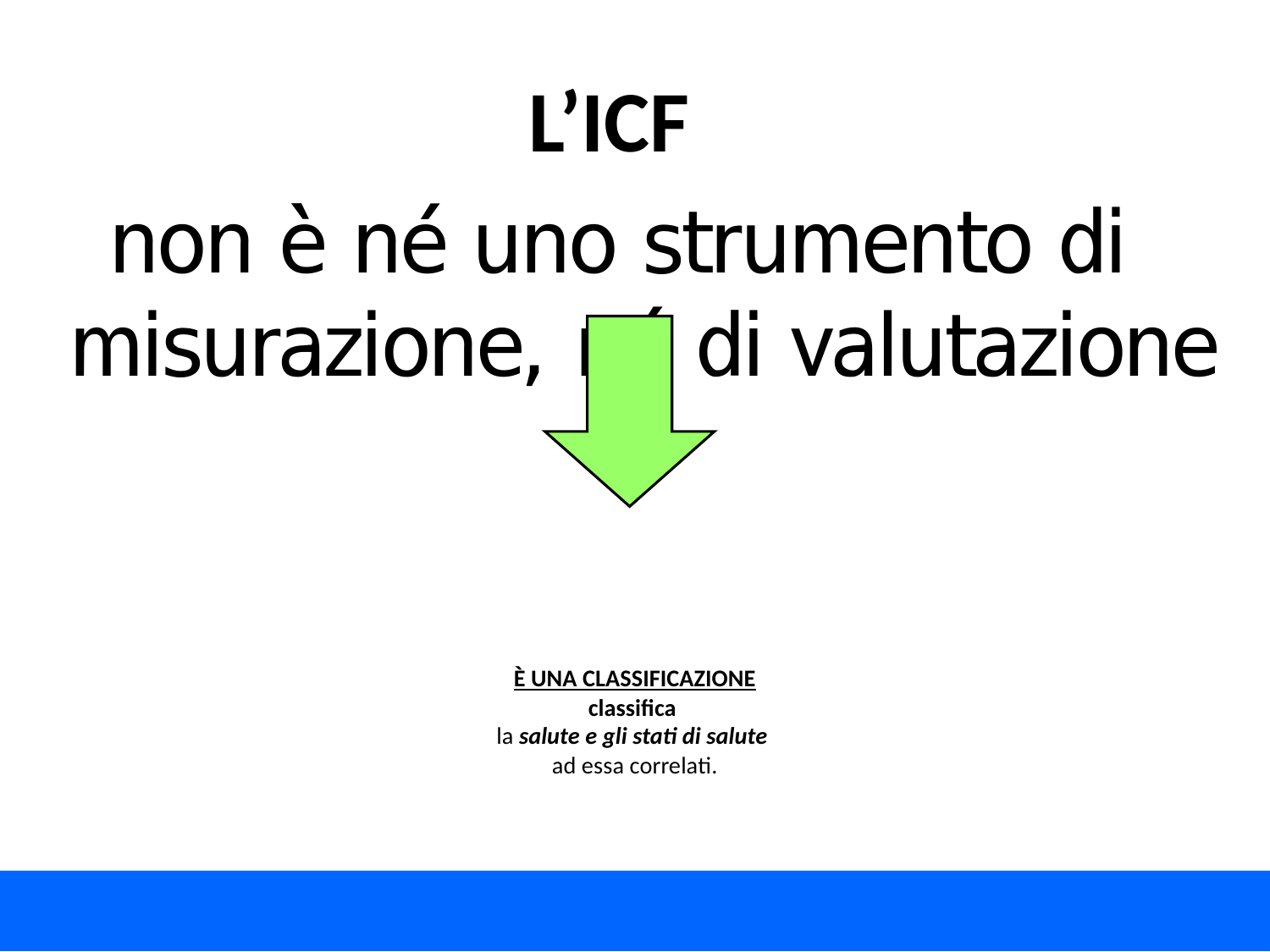

L’ICF
non è né uno strumento di misurazione, né di valutazione
.

È UNA CLASSIFICAZIONE
classifica
la salute e gli stati di salute
ad essa correlati.